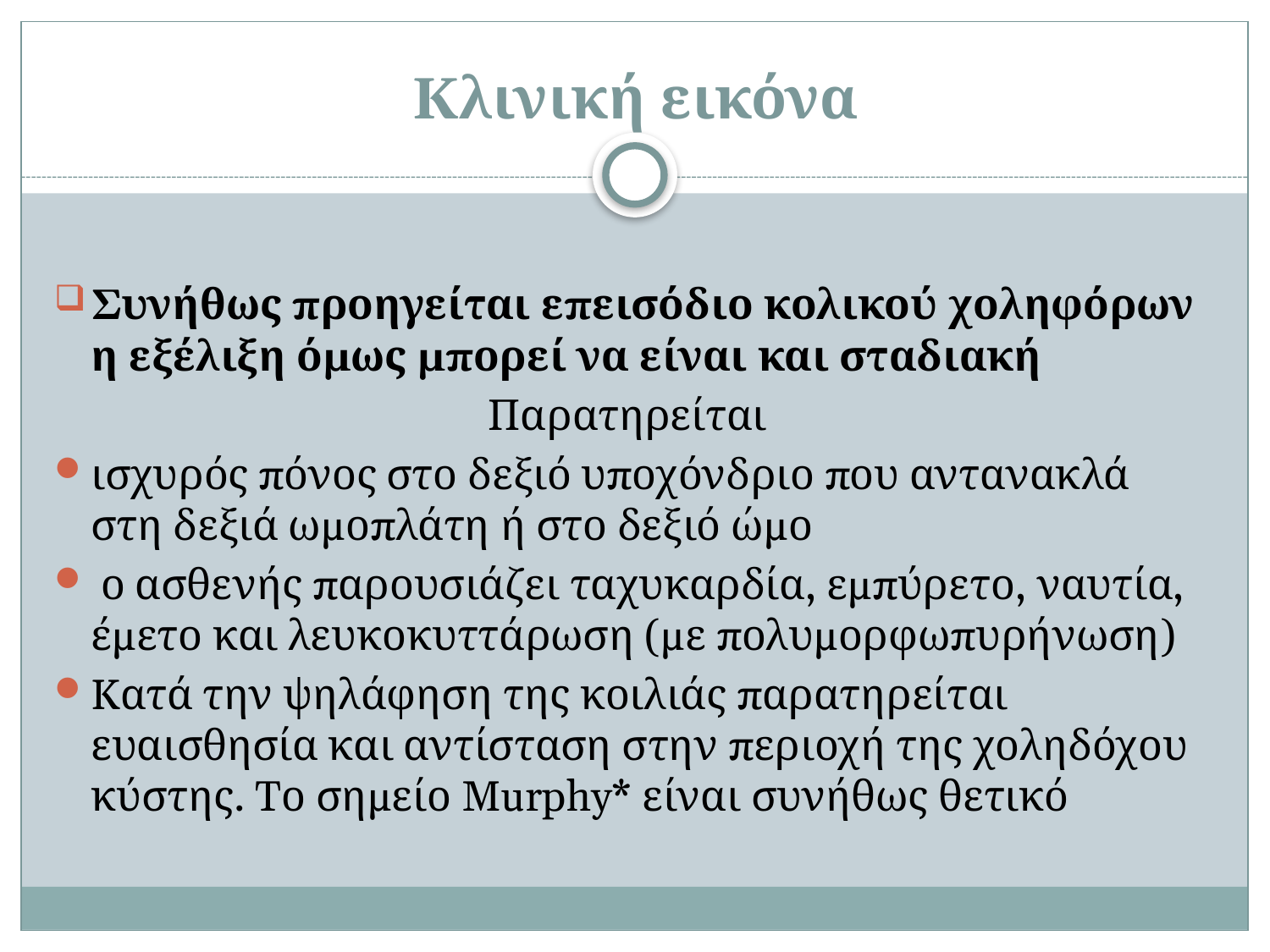

# Κλινική εικόνα

Συνήθως προηγείται επεισόδιο κολικού χοληφόρων η εξέλιξη όμως μπορεί να είναι και σταδιακή
Παρατηρείται
ισχυρός πόνος στο δεξιό υποχόνδριο που αντανακλά στη δεξιά ωμοπλάτη ή στο δεξιό ώμο
 ο ασθενής παρουσιάζει ταχυκαρδία, εμπύρετο, ναυτία, έμετο και λευκοκυττάρωση (με πολυμορφωπυρήνωση)
Κατά την ψηλάφηση της κοιλιάς παρατηρείται ευαισθησία και αντίσταση στην περιοχή της χοληδόχου κύστης. Το σημείο Murphy* είναι συνήθως θετικό